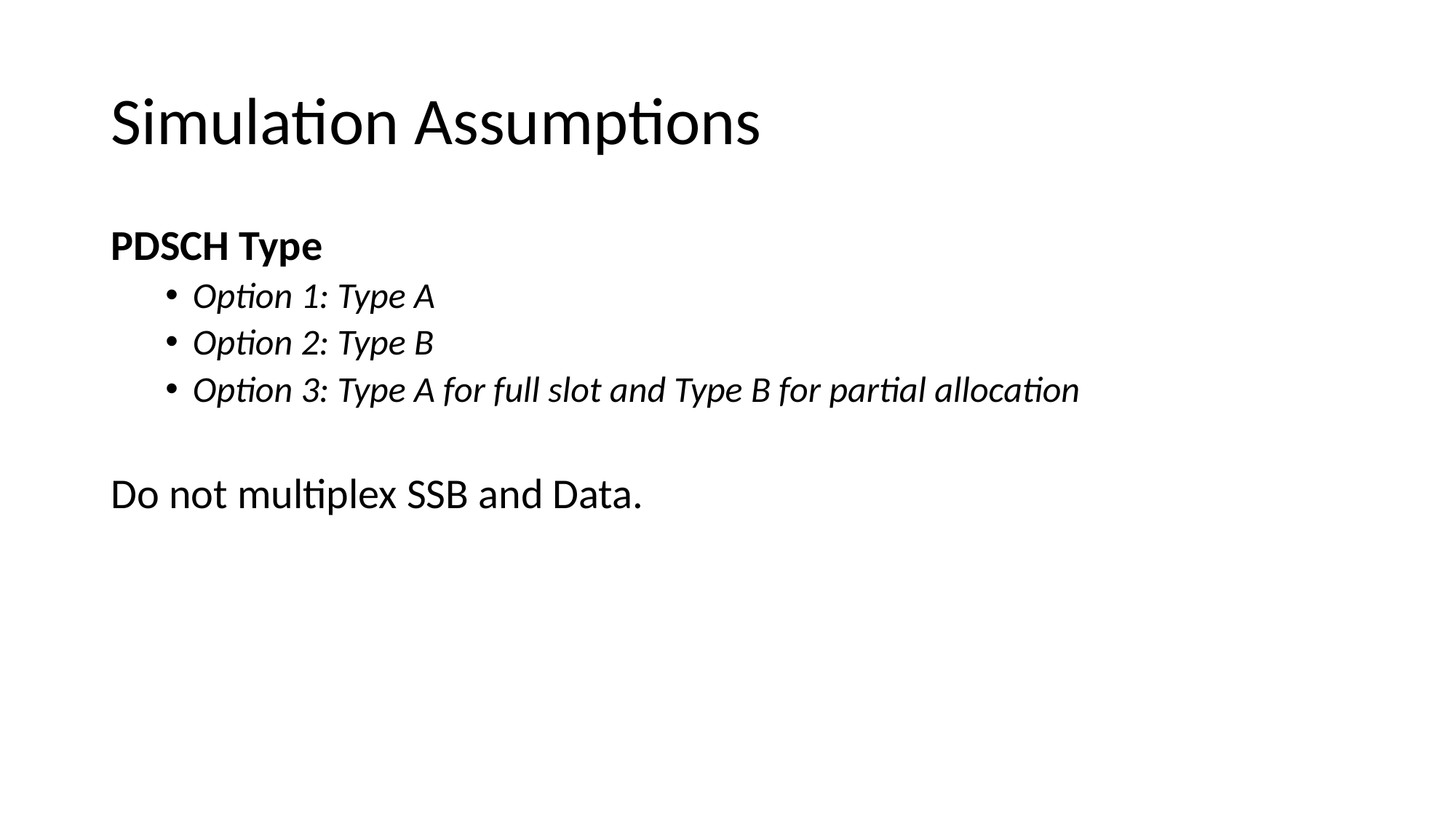

# Simulation Assumptions
PDSCH Type
Option 1: Type A
Option 2: Type B
Option 3: Type A for full slot and Type B for partial allocation

Do not multiplex SSB and Data.